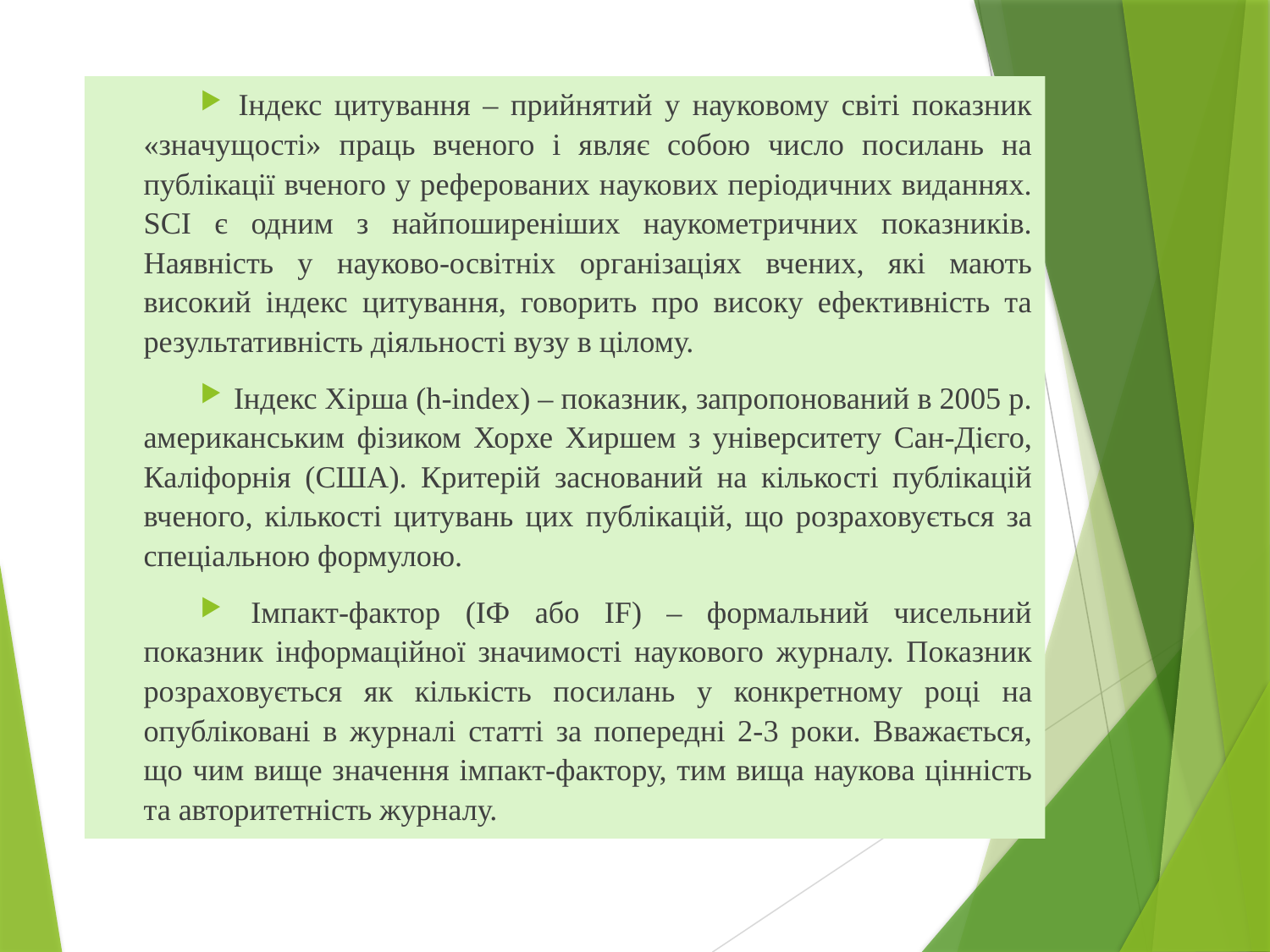

Індекс цитування – прийнятий у науковому світі показник «значущості» праць вченого і являє собою число посилань на публікації вченого у реферованих наукових періодичних виданнях. SCI є одним з найпоширеніших наукометричних показників. Наявність у науково-освітніх організаціях вчених, які мають високий індекс цитування, говорить про високу ефективність та результативність діяльності вузу в цілому.
 Індекс Хірша (h-index) – показник, запропонований в 2005 р. американським фізиком Хорхе Хиршем з університету Сан-Дієго, Каліфорнія (США). Критерій заснований на кількості публікацій вченого, кількості цитувань цих публікацій, що розраховується за спеціальною формулою.
 Імпакт-фактор (ІФ або IF) – формальний чисельний показник інформаційної значимості наукового журналу. Показник розраховується як кількість посилань у конкретному році на опубліковані в журналі статті за попередні 2-3 роки. Вважається, що чим вище значення імпакт-фактору, тим вища наукова цінність та авторитетність журналу.